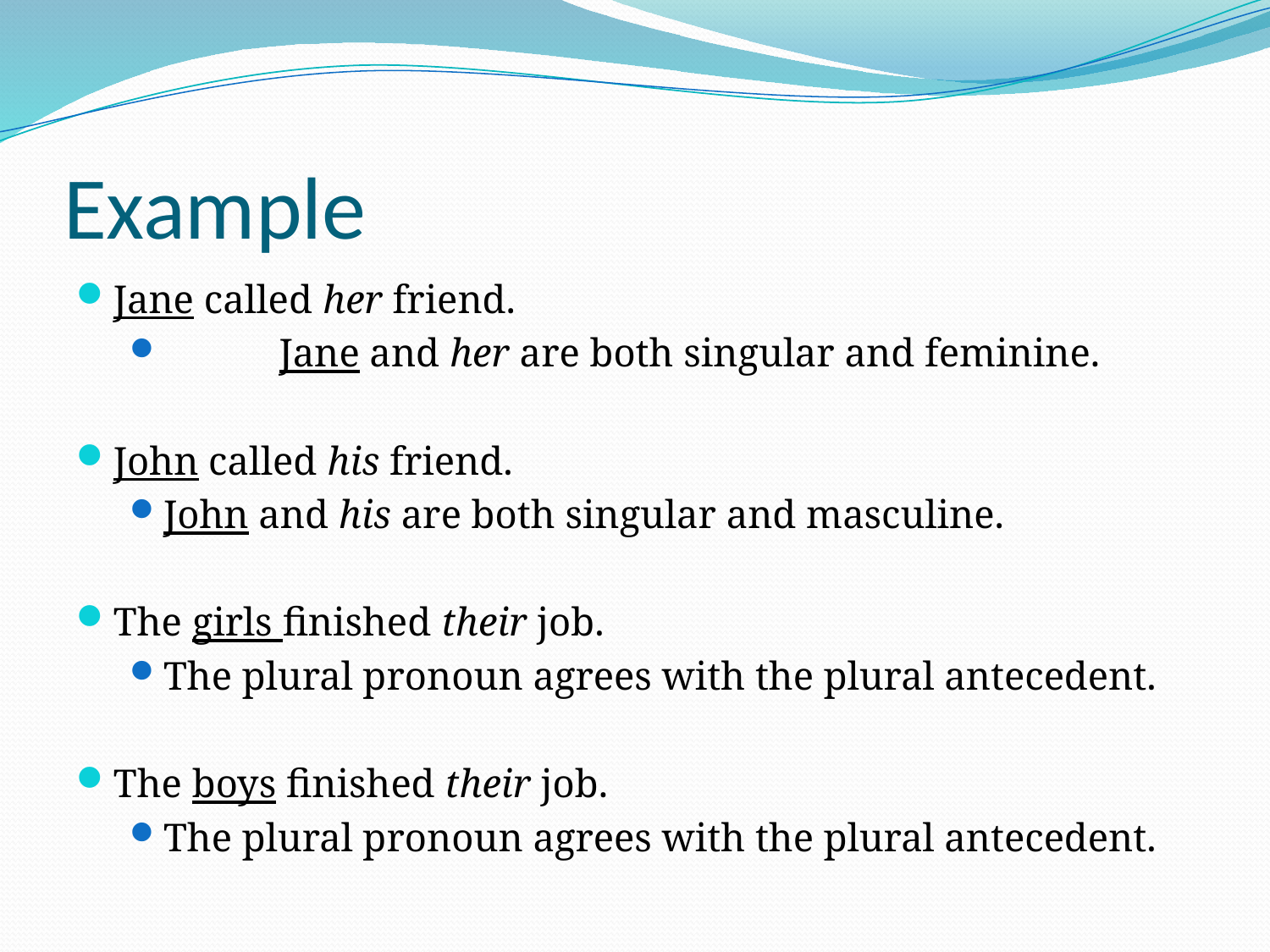

# Example
Jane called her friend.
	Jane and her are both singular and feminine.

John called his friend.
	John and his are both singular and masculine.

The girls finished their job.
The plural pronoun agrees with the plural antecedent.

The boys finished their job.
The plural pronoun agrees with the plural antecedent.